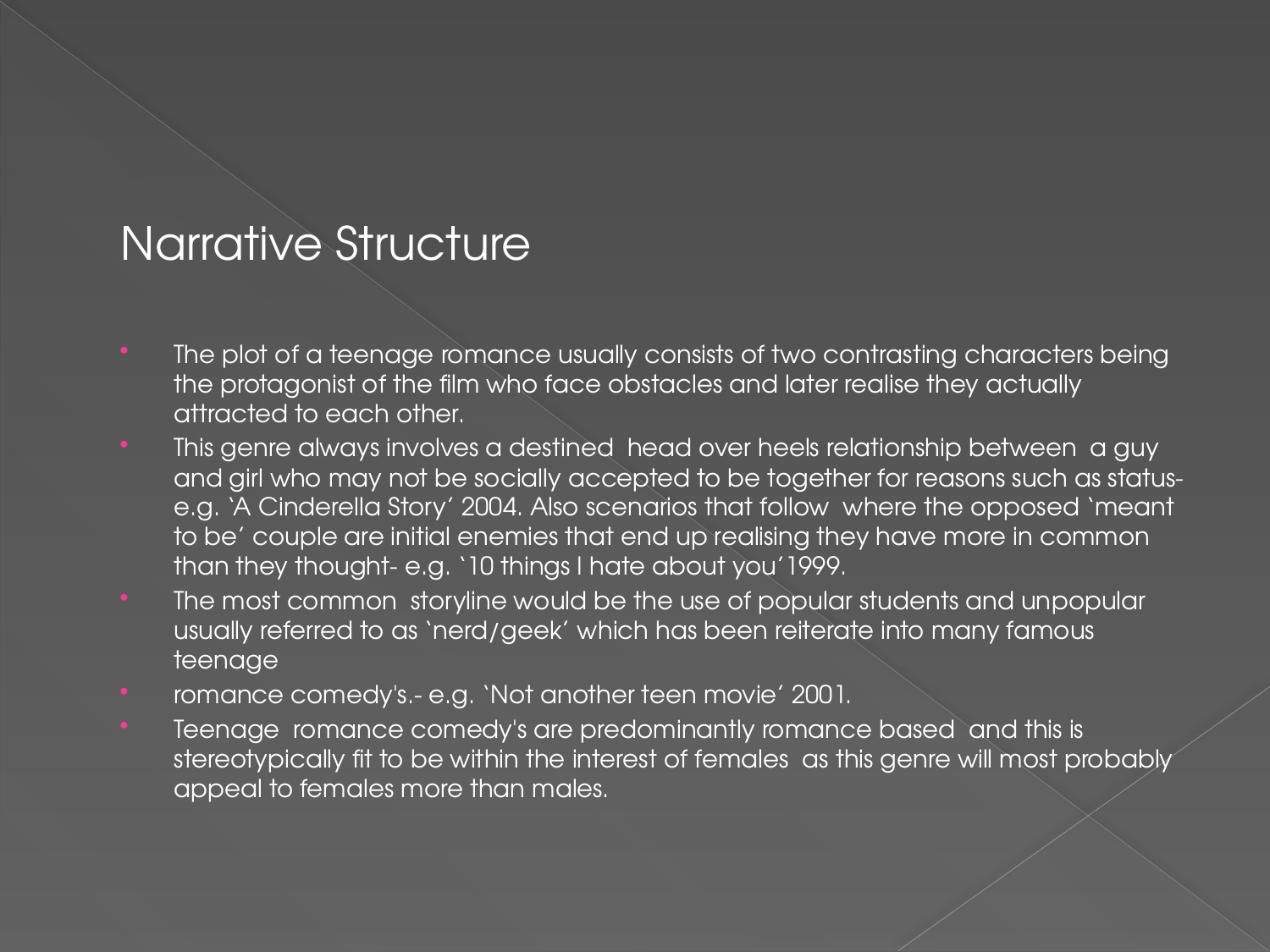

Narrative Structure

The plot of a teenage romance usually consists of two contrasting characters being the protagonist of the film who face obstacles and later realise they actually attracted to each other.
This genre always involves a destined  head over heels relationship between  a guy and girl who may not be socially accepted to be together for reasons such as status- e.g. ‘A Cinderella Story’ 2004. Also scenarios that follow  where the opposed ‘meant to be’ couple are initial enemies that end up realising they have more in common than they thought- e.g. ‘10 things I hate about you’1999.
The most common  storyline would be the use of popular students and unpopular usually referred to as ‘nerd/geek’ which has been reiterate into many famous teenage
romance comedy's.- e.g. ‘Not another teen movie’ 2001.
Teenage  romance comedy's are predominantly romance based  and this is stereotypically fit to be within the interest of females  as this genre will most probably appeal to females more than males.